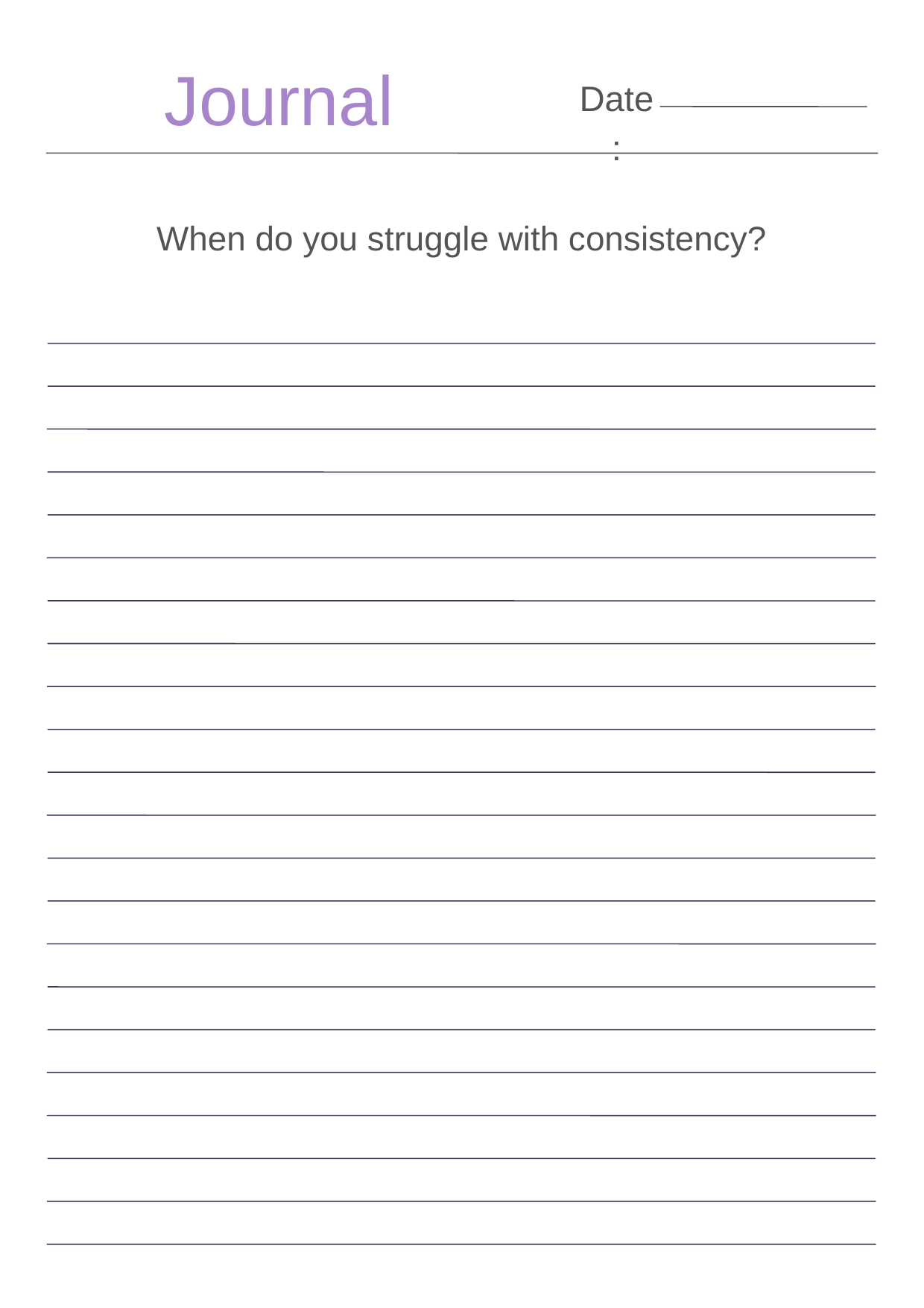

Journal
Date:

When do you struggle with consistency?